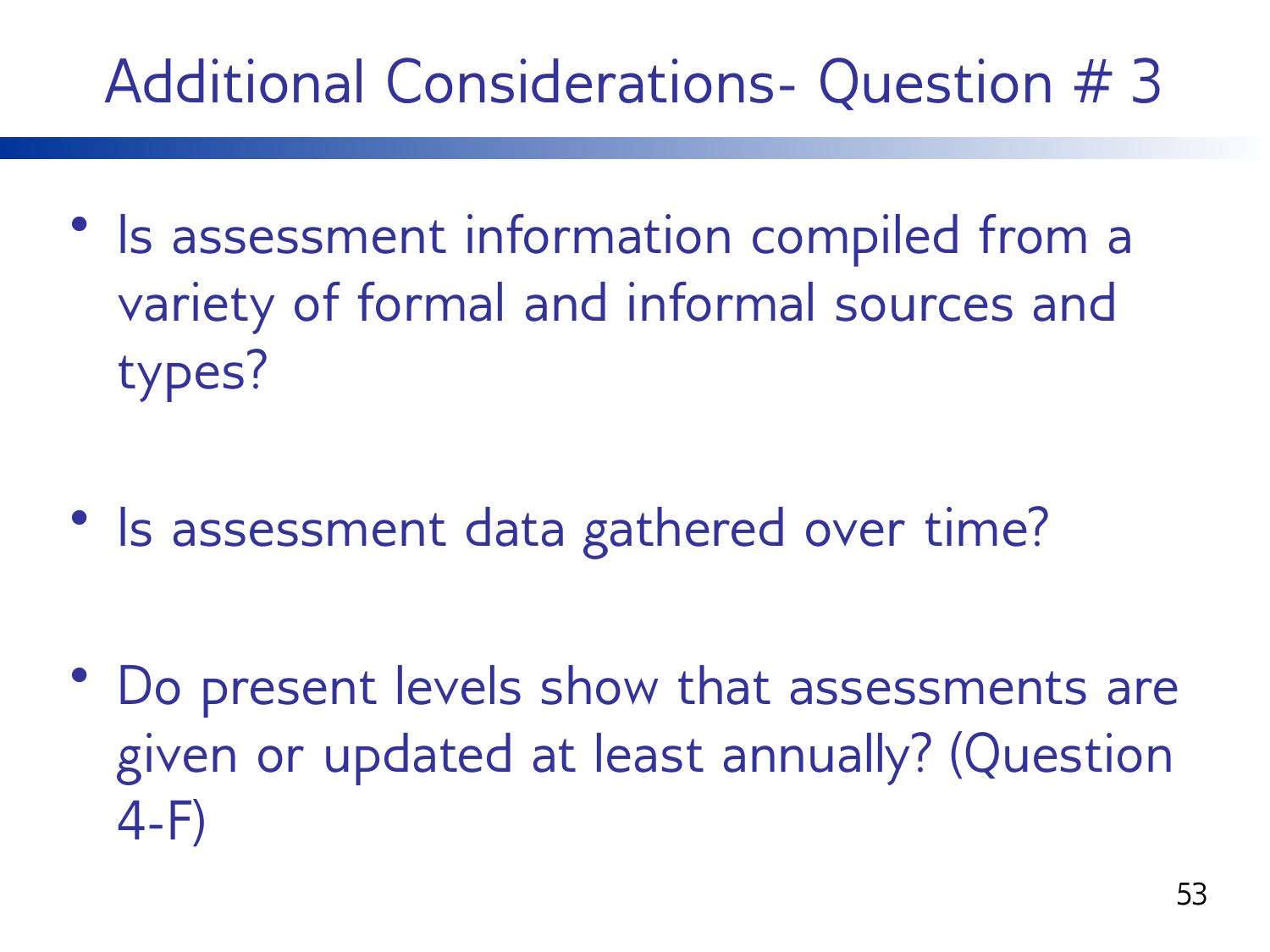

# Additional Considerations- Question # 3
Is assessment information compiled from a variety of formal and informal sources and types?

Is assessment data gathered over time?

Do present levels show that assessments are given or updated at least annually? (Question 4-F)

53